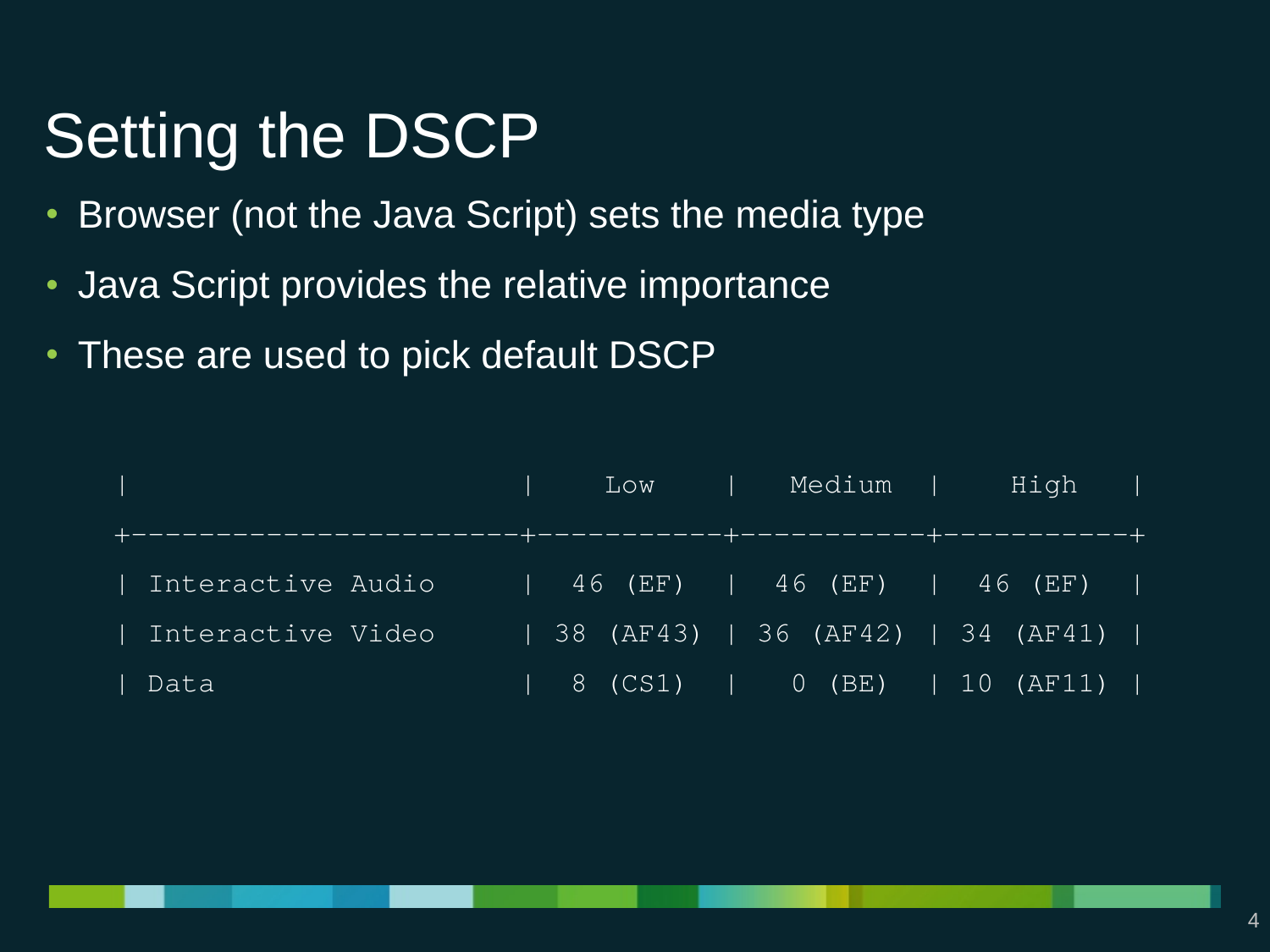

# Setting the DSCP
Browser (not the Java Script) sets the media type
Java Script provides the relative importance
These are used to pick default DSCP

    |                       |    Low    |   Medium  |    High   |
    +-----------------------+-----------+-----------+-----------+
    | Interactive Audio     |  46 (EF)  |  46 (EF)  |  46 (EF)  |
    | Interactive Video     | 38 (AF43) | 36 (AF42) | 34 (AF41) |
    | Data                  |  8 (CS1)  |   0 (BE)  | 10 (AF11) |